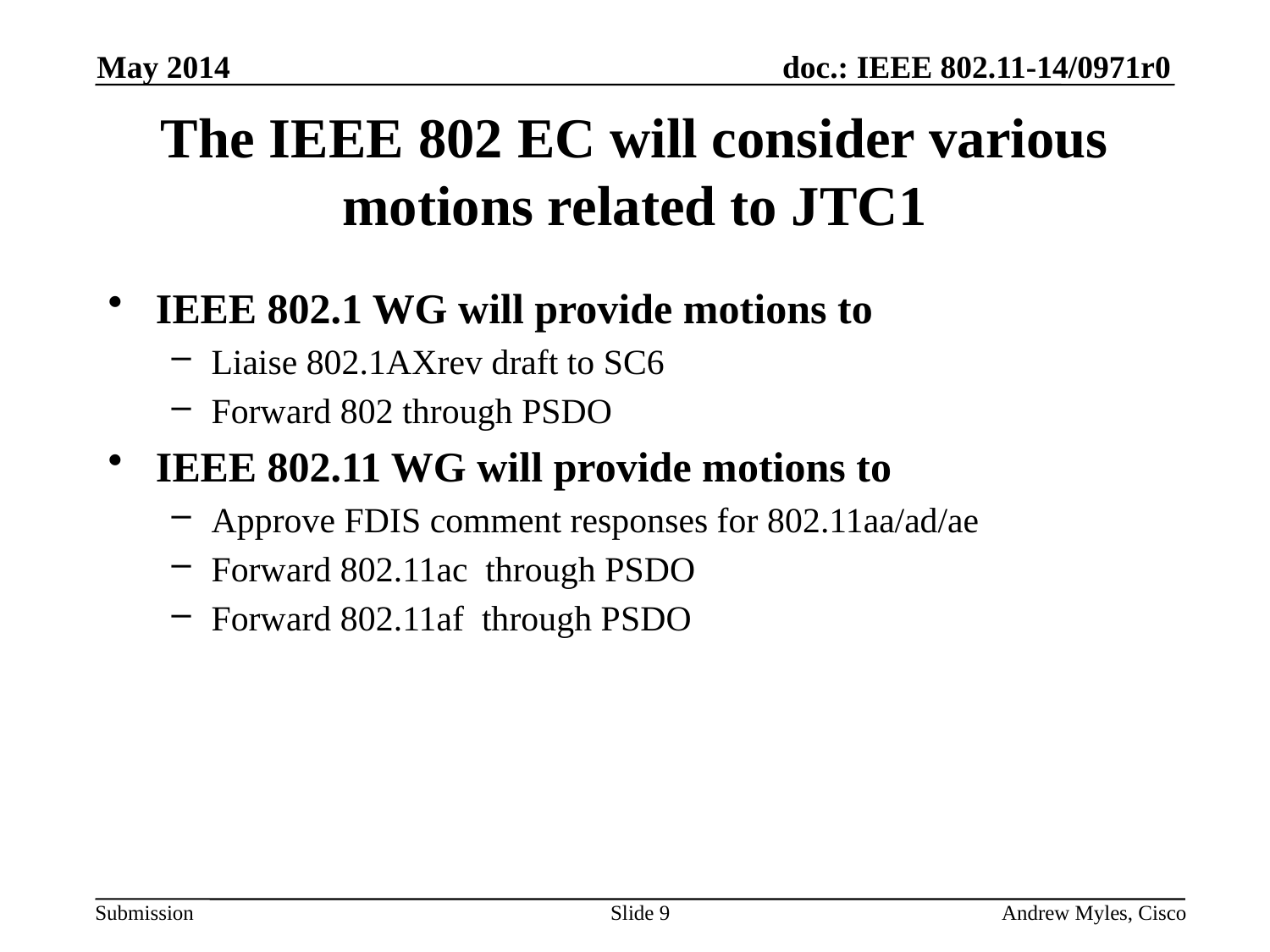

May 2014
# The IEEE 802 EC will consider various motions related to JTC1
IEEE 802.1 WG will provide motions to
Liaise 802.1AXrev draft to SC6
Forward 802 through PSDO
IEEE 802.11 WG will provide motions to
Approve FDIS comment responses for 802.11aa/ad/ae
Forward 802.11ac  through PSDO
Forward 802.11af  through PSDO
Slide 9
Andrew Myles, Cisco